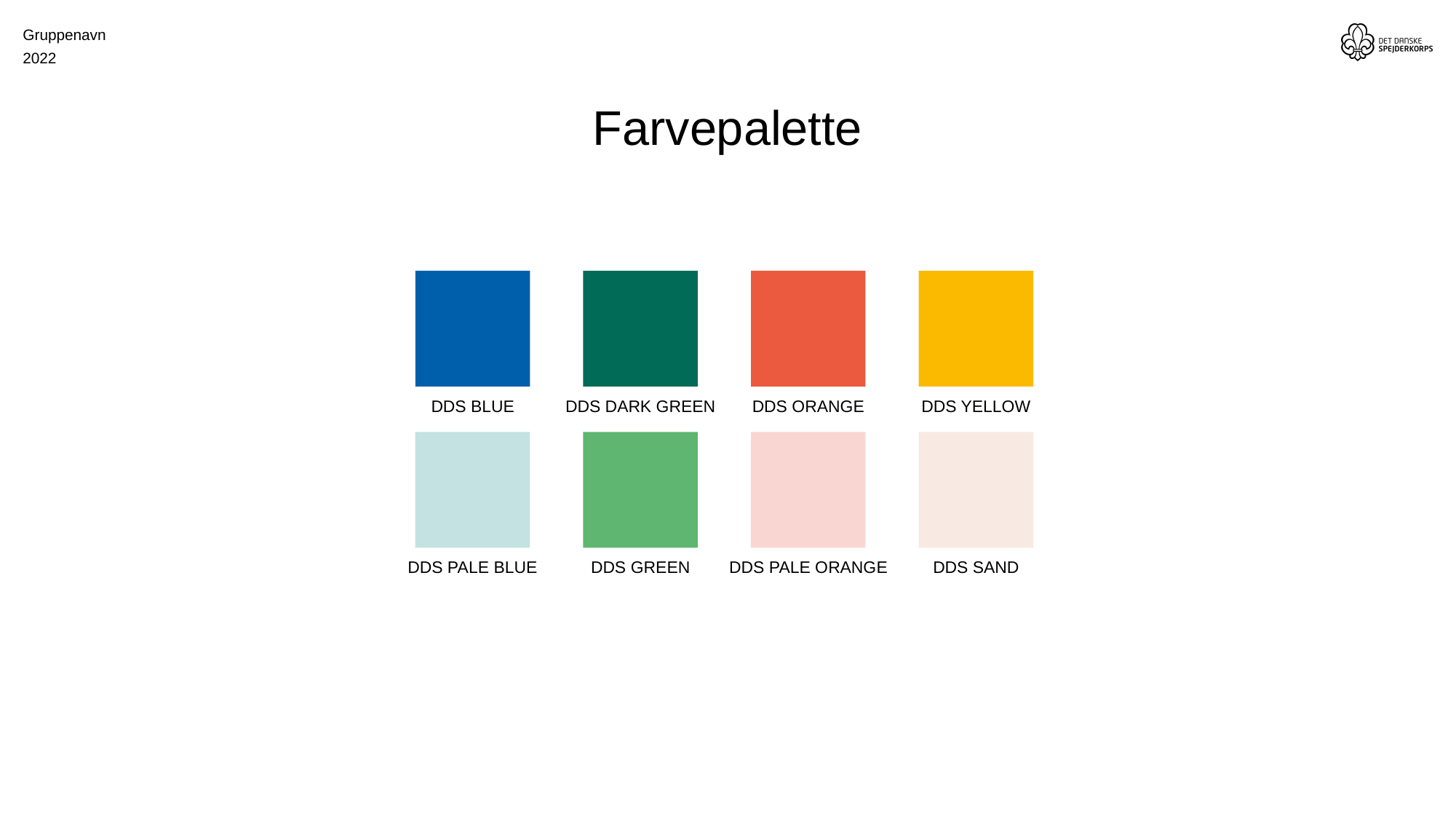

Gruppenavn
2022
# Farvepalette

DDS BLUE
DDS DARK GREEN
DDS ORANGE
DDS YELLOW

DDS PALE BLUE
DDS GREEN
DDS PALE ORANGE
DDS SAND